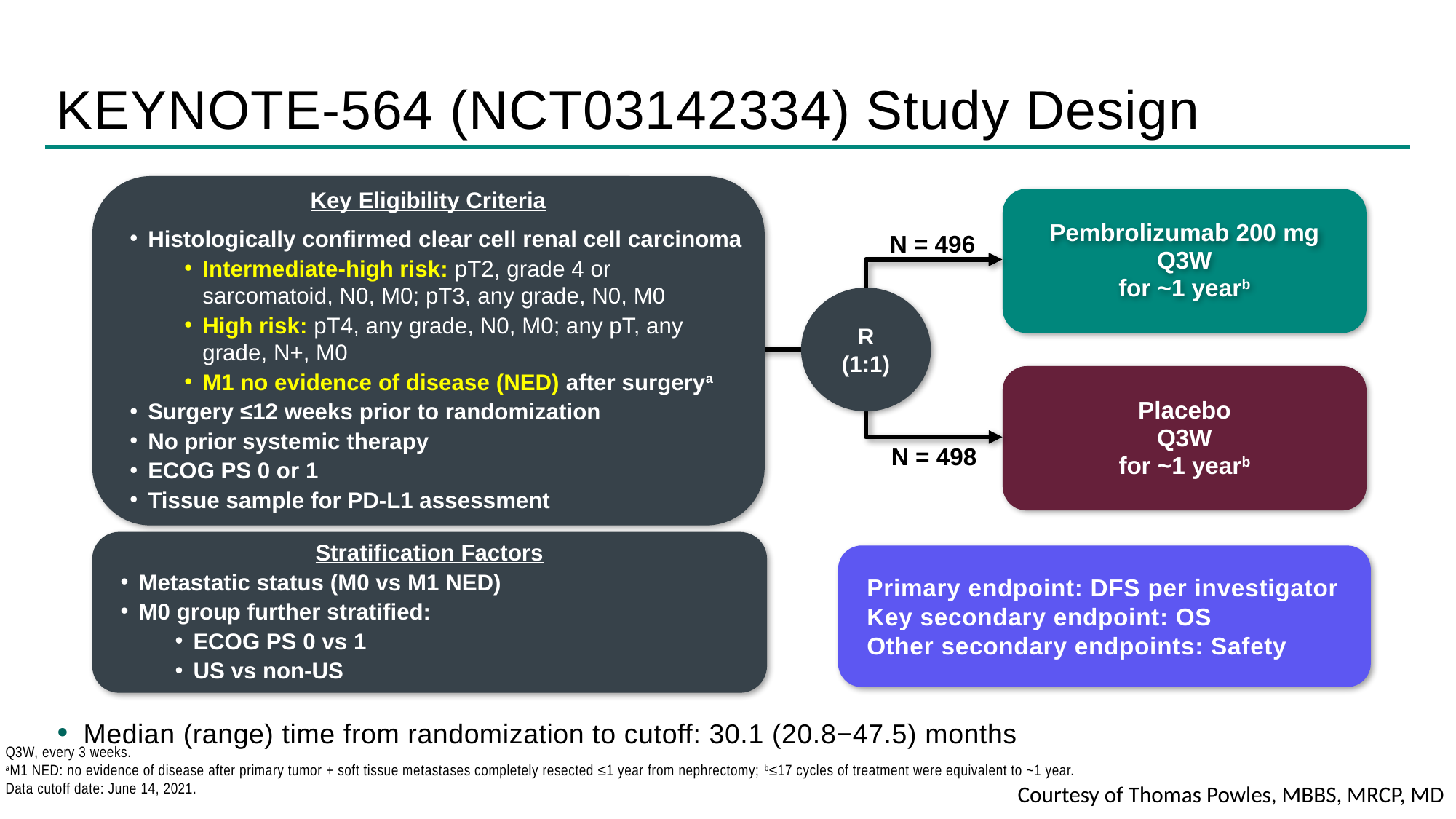

# KEYNOTE-564 (NCT03142334) Study Design
Key Eligibility Criteria
Histologically confirmed clear cell renal cell carcinoma
Intermediate-high risk: pT2, grade 4 or sarcomatoid, N0, M0; pT3, any grade, N0, M0
High risk: pT4, any grade, N0, M0; any pT, any grade, N+, M0
M1 no evidence of disease (NED) after surgerya
Surgery ≤12 weeks prior to randomization
No prior systemic therapy
ECOG PS 0 or 1
Tissue sample for PD-L1 assessment

Pembrolizumab 200 mg
Q3W
for ~1 yearb
N = 496
R
(1:1)
Placebo
Q3W
for ~1 yearb
N = 498
Stratification Factors
Metastatic status (M0 vs M1 NED)
M0 group further stratified:
ECOG PS 0 vs 1
US vs non-US
Primary endpoint: DFS per investigator
Key secondary endpoint: OS
Other secondary endpoints: Safety
Median (range) time from randomization to cutoff: 30.1 (20.8−47.5) months
Q3W, every 3 weeks.
aM1 NED: no evidence of disease after primary tumor + soft tissue metastases completely resected ≤1 year from nephrectomy; b≤17 cycles of treatment were equivalent to ~1 year.
Data cutoff date: June 14, 2021.
Courtesy of Thomas Powles, MBBS, MRCP, MD